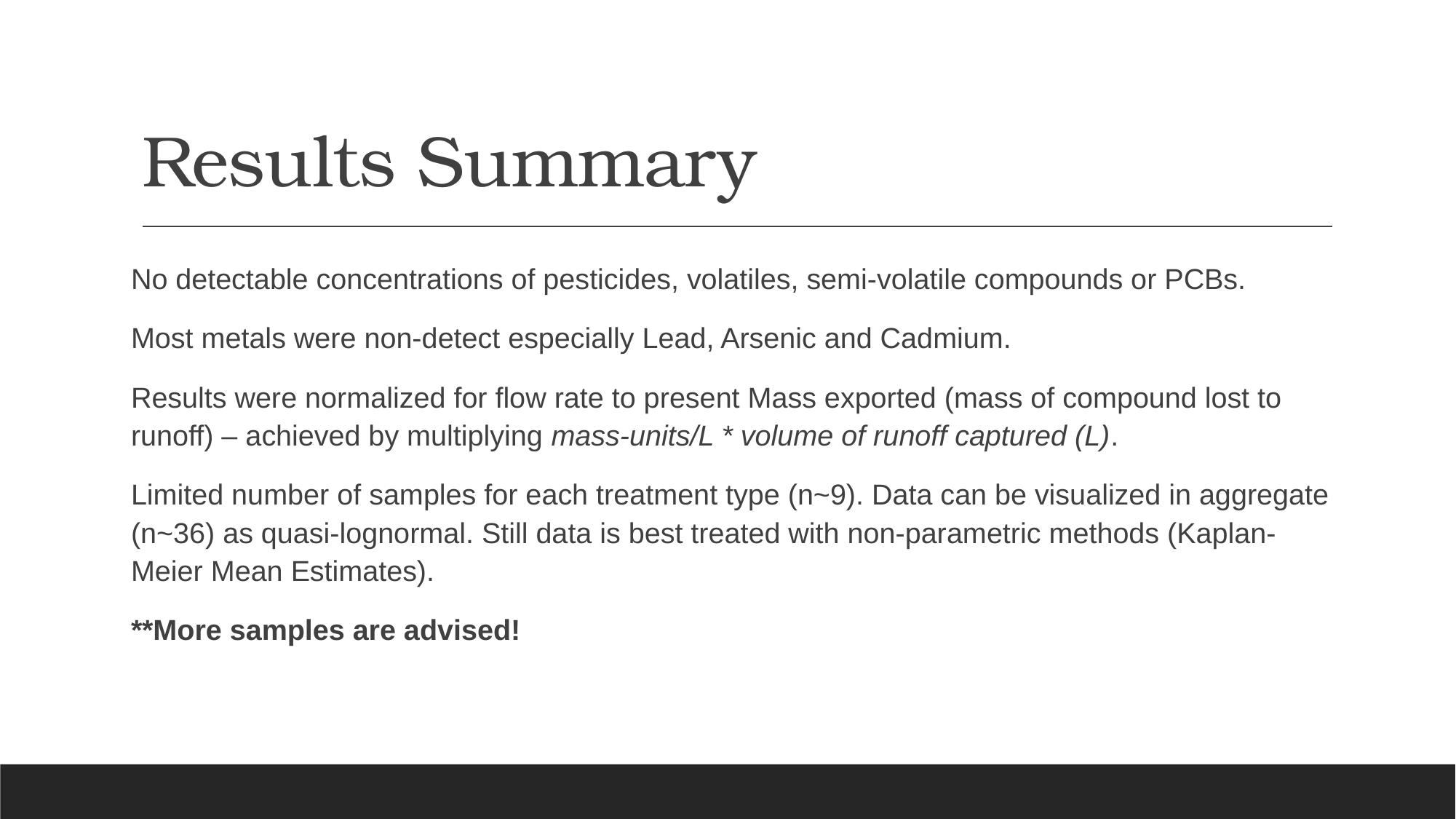

# Results Summary
No detectable concentrations of pesticides, volatiles, semi-volatile compounds or PCBs.
Most metals were non-detect especially Lead, Arsenic and Cadmium.
Results were normalized for flow rate to present Mass exported (mass of compound lost to runoff) – achieved by multiplying mass-units/L * volume of runoff captured (L).
Limited number of samples for each treatment type (n~9). Data can be visualized in aggregate (n~36) as quasi-lognormal. Still data is best treated with non-parametric methods (Kaplan-Meier Mean Estimates).
**More samples are advised!